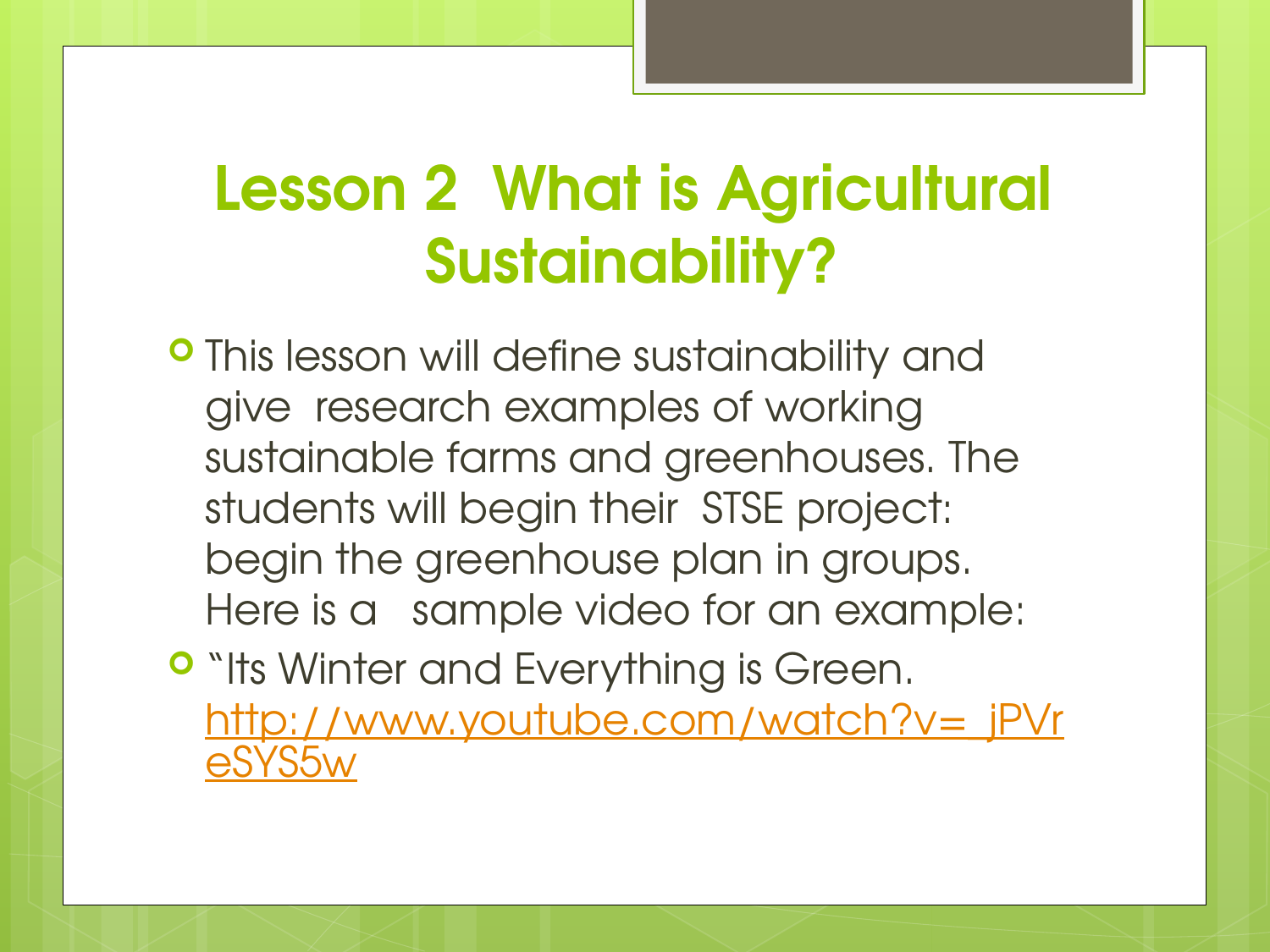

# Lesson 2  What is Agricultural Sustainability?
This lesson will define sustainability and give  research examples of working sustainable farms and greenhouses. The students will begin their  STSE project: begin the greenhouse plan in groups. Here is a   sample video for an example:
“Its Winter and Everything is Green. http://www.youtube.com/watch?v=_jPVreSYS5w